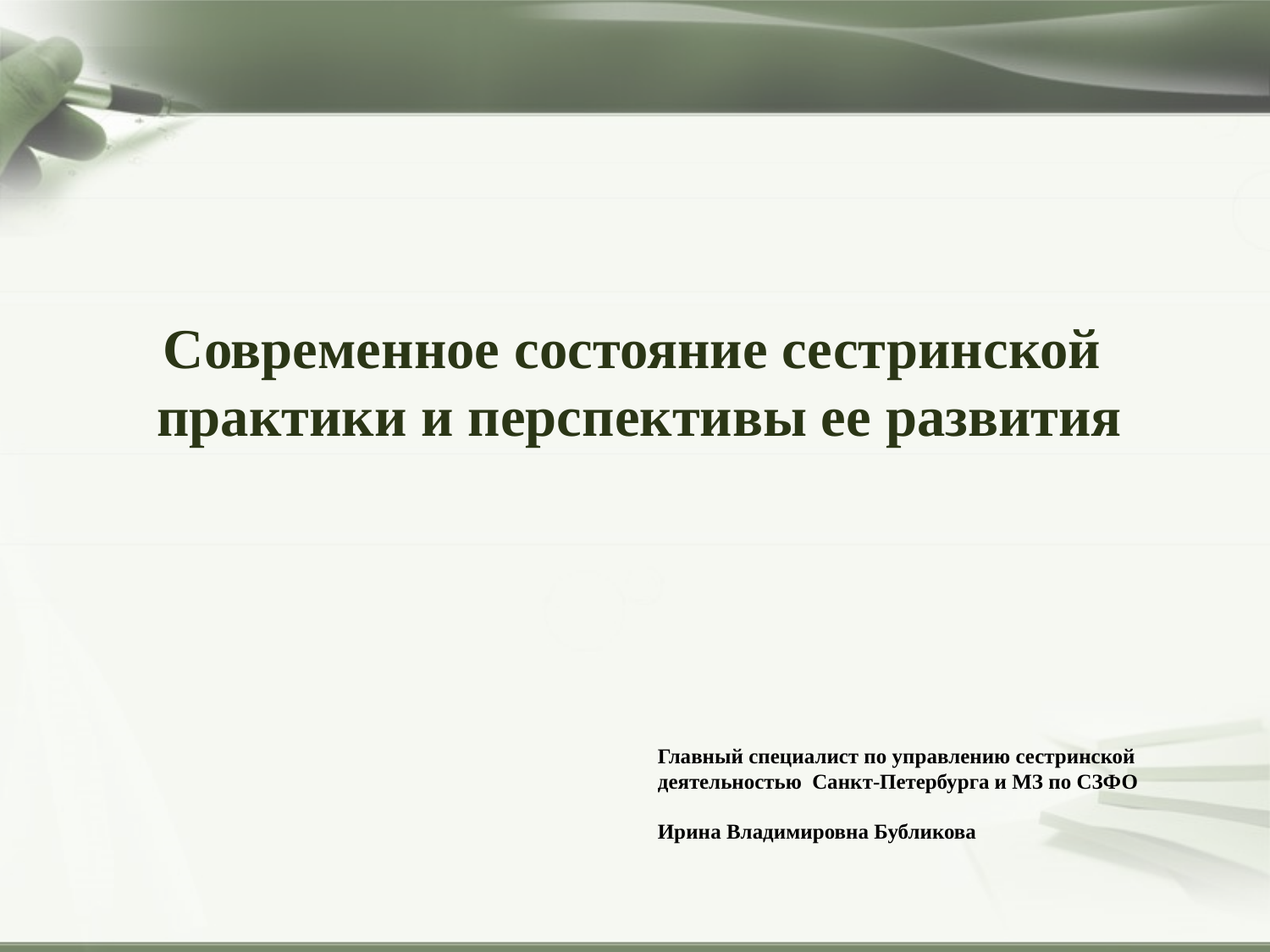

Современное состояние сестринской
практики и перспективы ее развития
Главный специалист по управлению сестринской деятельностью  Санкт-Петербурга и МЗ по СЗФО

Ирина Владимировна Бубликова